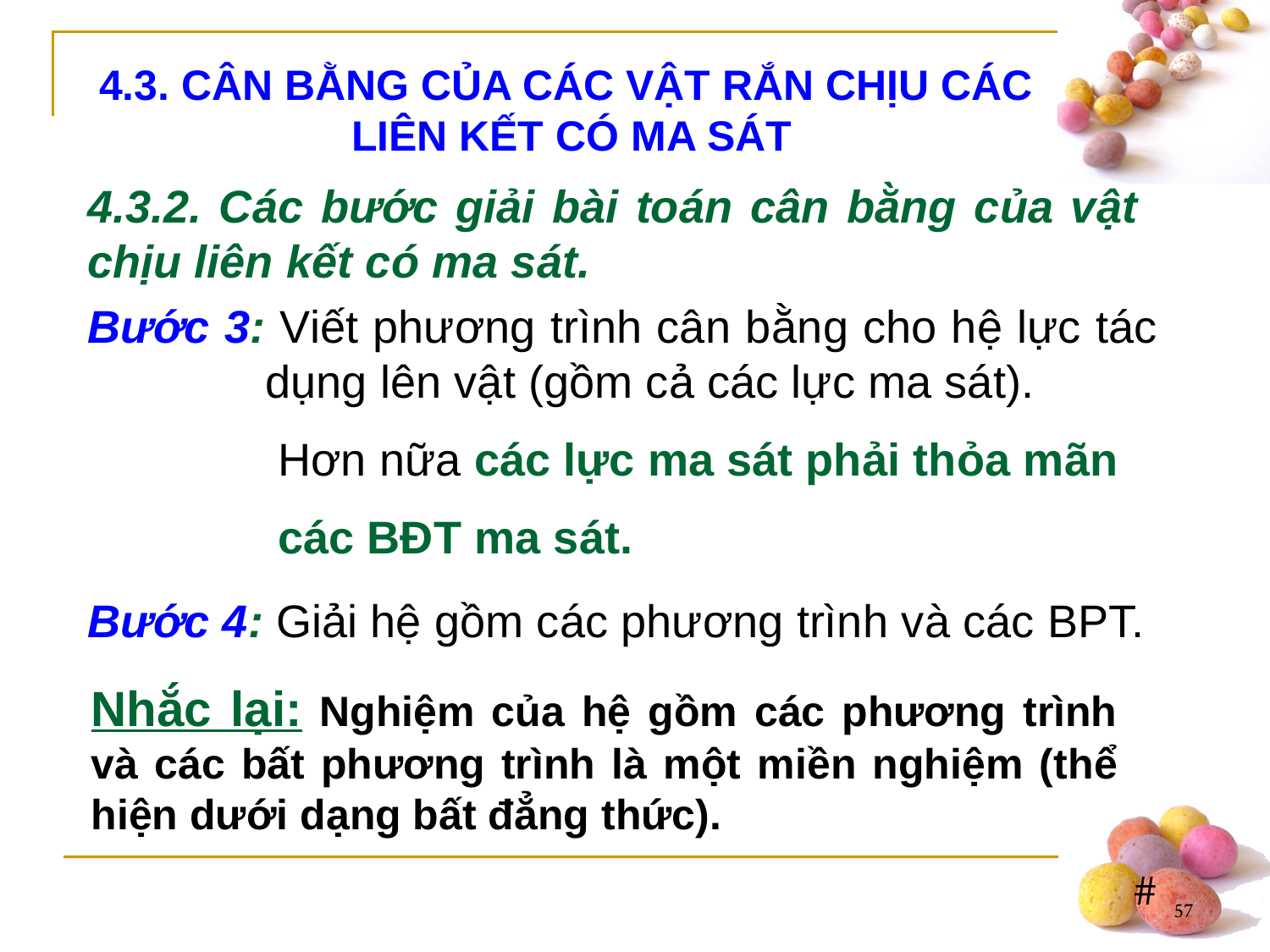

4.3. CÂN BẰNG CỦA CÁC VẬT RẮN CHỊU CÁC
LIÊN KẾT CÓ MA SÁT
4.3.2. Các bước giải bài toán cân bằng của vật chịu liên kết có ma sát.
Bước 3: Viết phương trình cân bằng cho hệ lực tác 	    dụng lên vật (gồm cả các lực ma sát).
               Hơn nữa các lực ma sát phải thỏa mãn
               các BĐT ma sát.
Bước 4: Giải hệ gồm các phương trình và các BPT.
Nhắc lại: Nghiệm của hệ gồm các phương trình và các bất phương trình là một miền nghiệm (thể hiện dưới dạng bất đẳng thức).
57